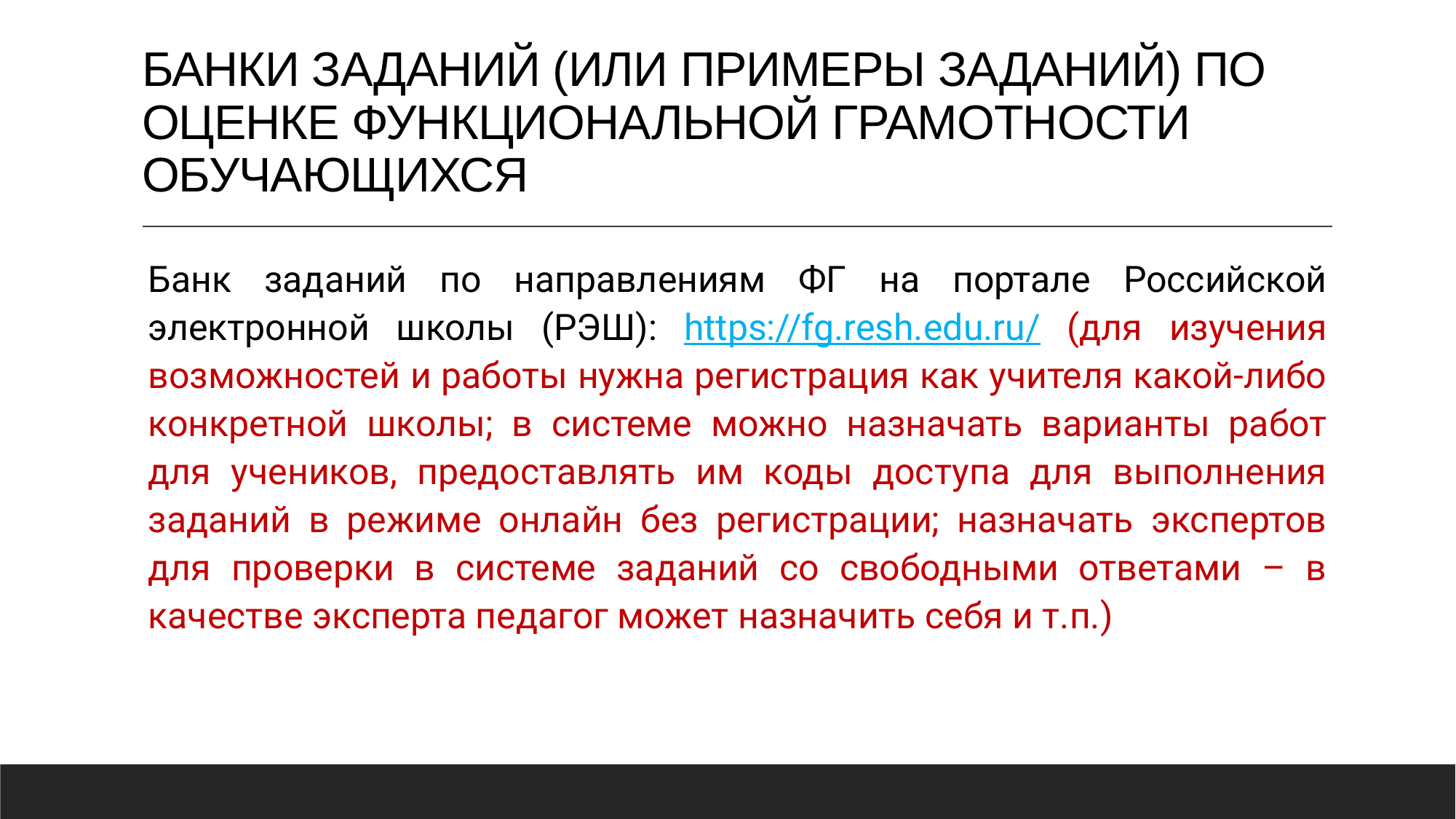

# БАНКИ ЗАДАНИЙ (ИЛИ ПРИМЕРЫ ЗАДАНИЙ) ПО ОЦЕНКЕ ФУНКЦИОНАЛЬНОЙ ГРАМОТНОСТИ ОБУЧАЮЩИХСЯ
Банк заданий по направлениям ФГ на портале Российской электронной школы (РЭШ): https://fg.resh.edu.ru/ (для изучения возможностей и работы нужна регистрация как учителя какой-либо конкретной школы; в системе можно назначать варианты работ для учеников, предоставлять им коды доступа для выполнения заданий в режиме онлайн без регистрации; назначать экспертов для проверки в системе заданий со свободными ответами – в качестве эксперта педагог может назначить себя и т.п.)